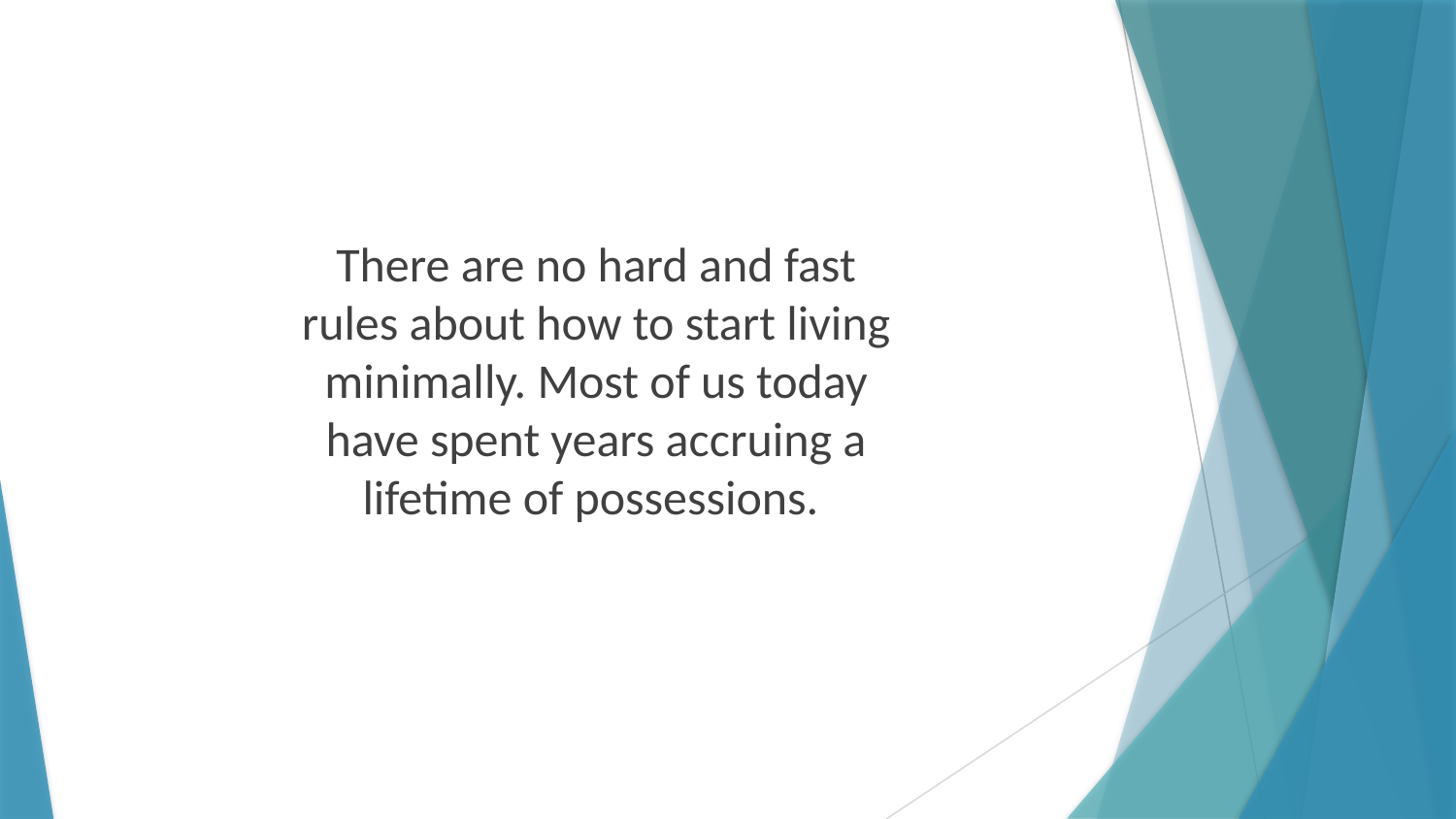

There are no hard and fast rules about how to start living minimally. Most of us today have spent years accruing a lifetime of possessions.